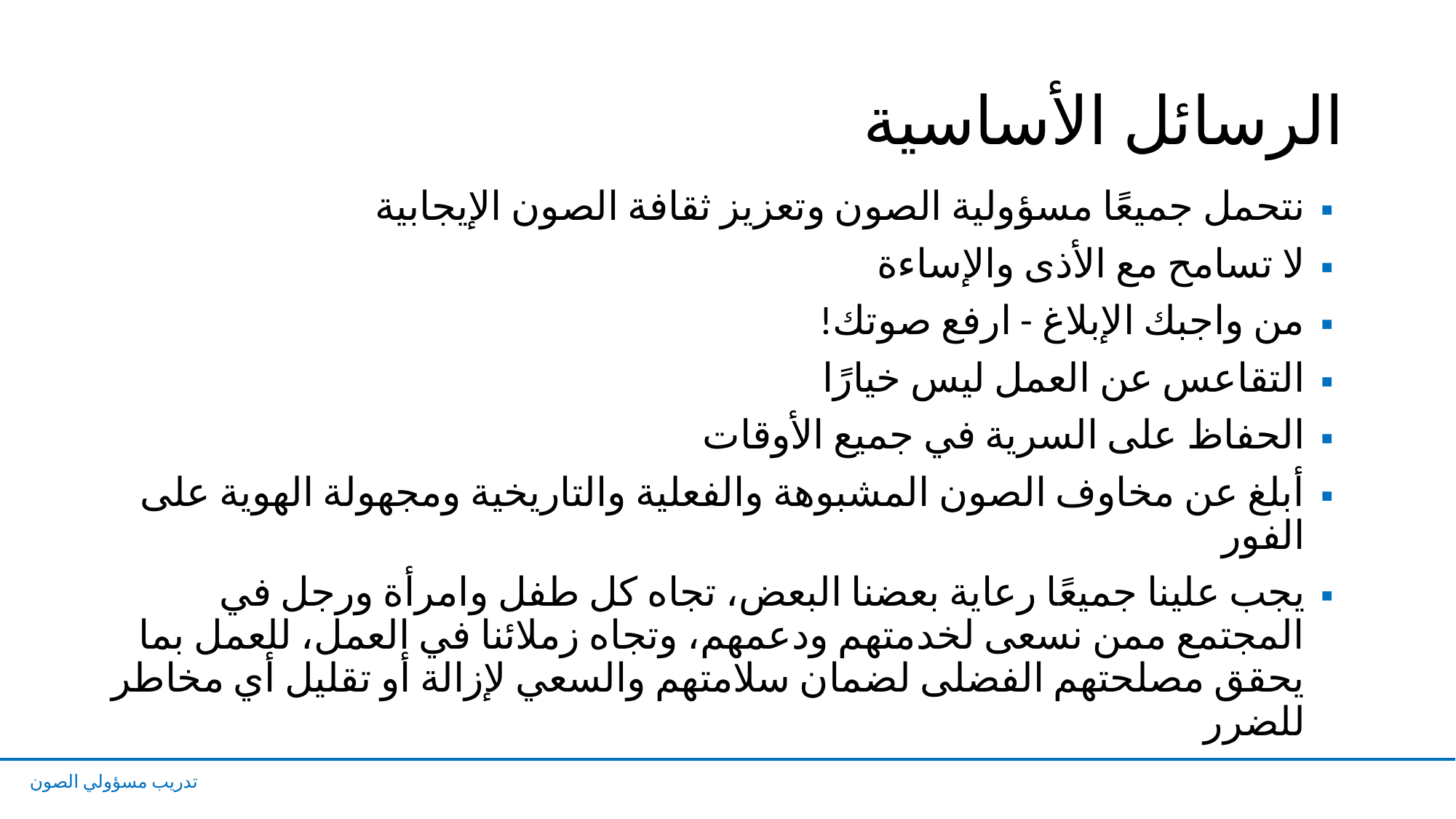

# الرسائل الأساسية
نتحمل جميعًا مسؤولية الصون وتعزيز ثقافة الصون الإيجابية
لا تسامح مع الأذى والإساءة
من واجبك الإبلاغ - ارفع صوتك!
التقاعس عن العمل ليس خيارًا
الحفاظ على السرية في جميع الأوقات
أبلغ عن مخاوف الصون المشبوهة والفعلية والتاريخية ومجهولة الهوية على الفور
يجب علينا جميعًا رعاية بعضنا البعض، تجاه كل طفل وامرأة ورجل في المجتمع ممن نسعى لخدمتهم ودعمهم، وتجاه زملائنا في العمل، للعمل بما يحقق مصلحتهم الفضلى لضمان سلامتهم والسعي لإزالة أو تقليل أي مخاطر للضرر

تدريب مسؤولي الصون